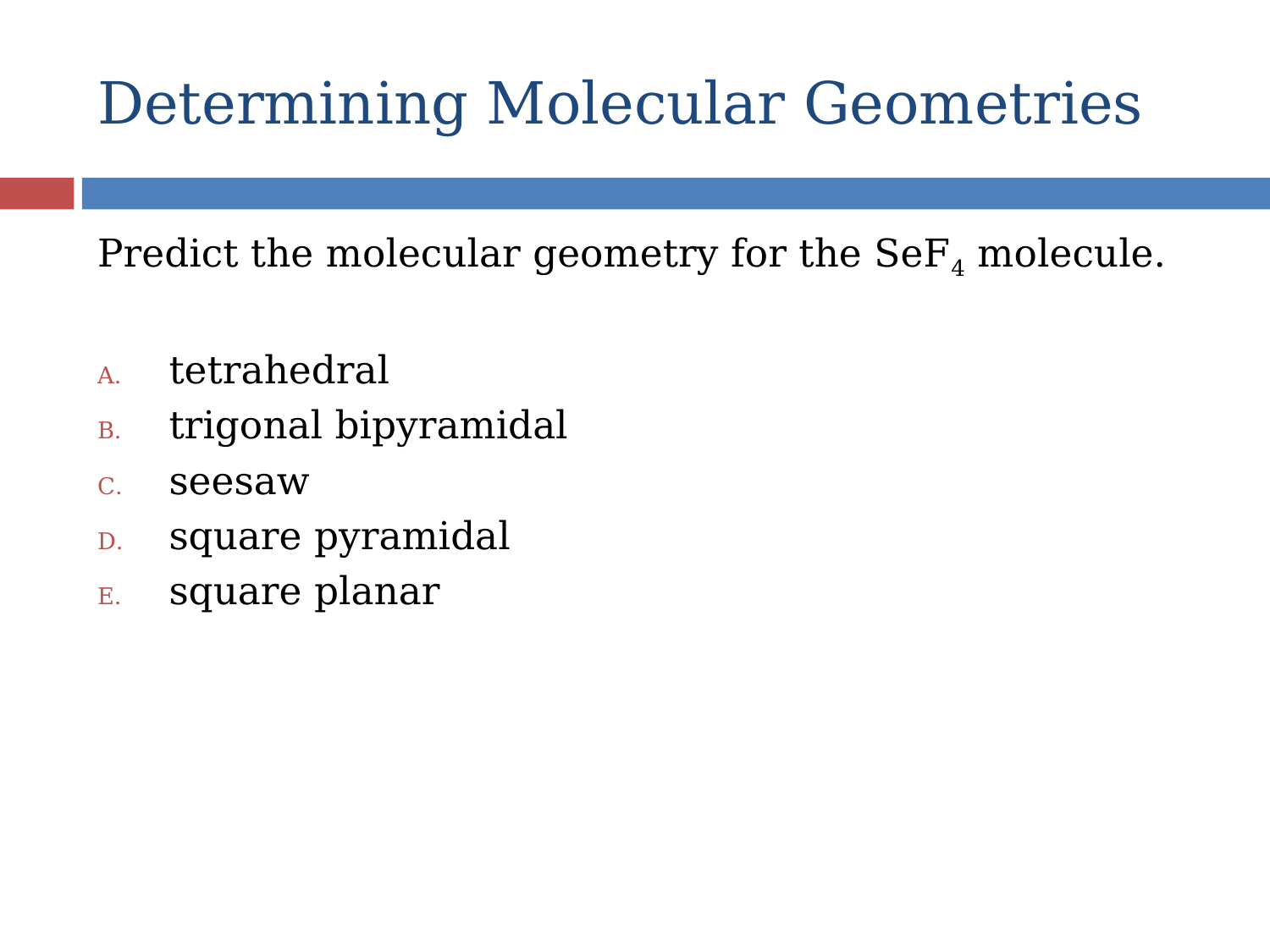

# Determining Molecular Geometries
Predict the molecular geometry for the SeF4 molecule.

tetrahedral
trigonal bipyramidal
seesaw
square pyramidal
square planar